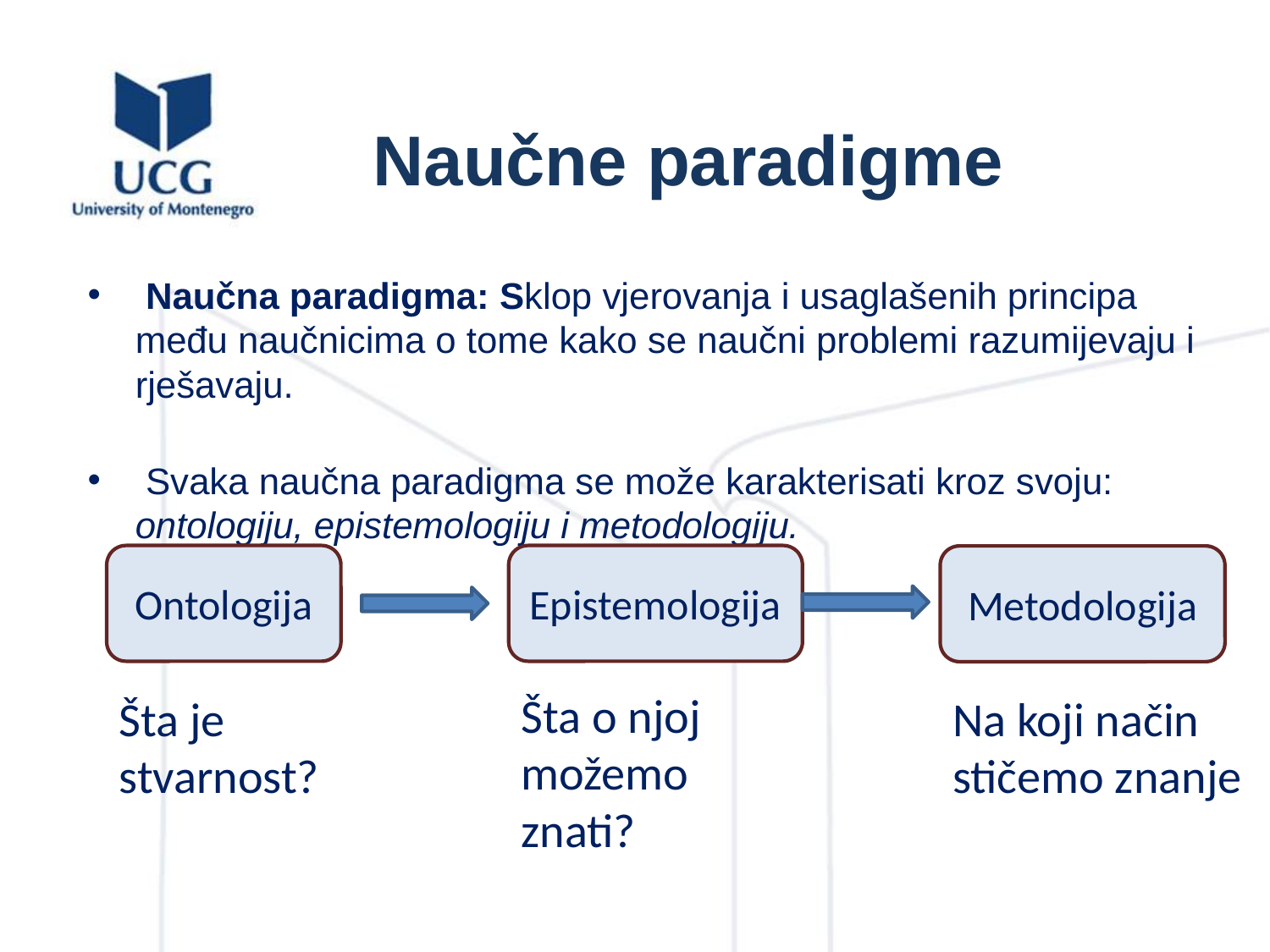

# Naučne paradigme
 Naučna paradigma: Sklop vjerovanja i usaglašenih principa među naučnicima o tome kako se naučni problemi razumijevaju i rješavaju.
 Svaka naučna paradigma se može karakterisati kroz svoju: ontologiju, epistemologiju i metodologiju.
Ontologija
Epistemologija
Metodologija

Šta o njoj možemo znati?
Šta je stvarnost?
Na koji način stičemo znanje